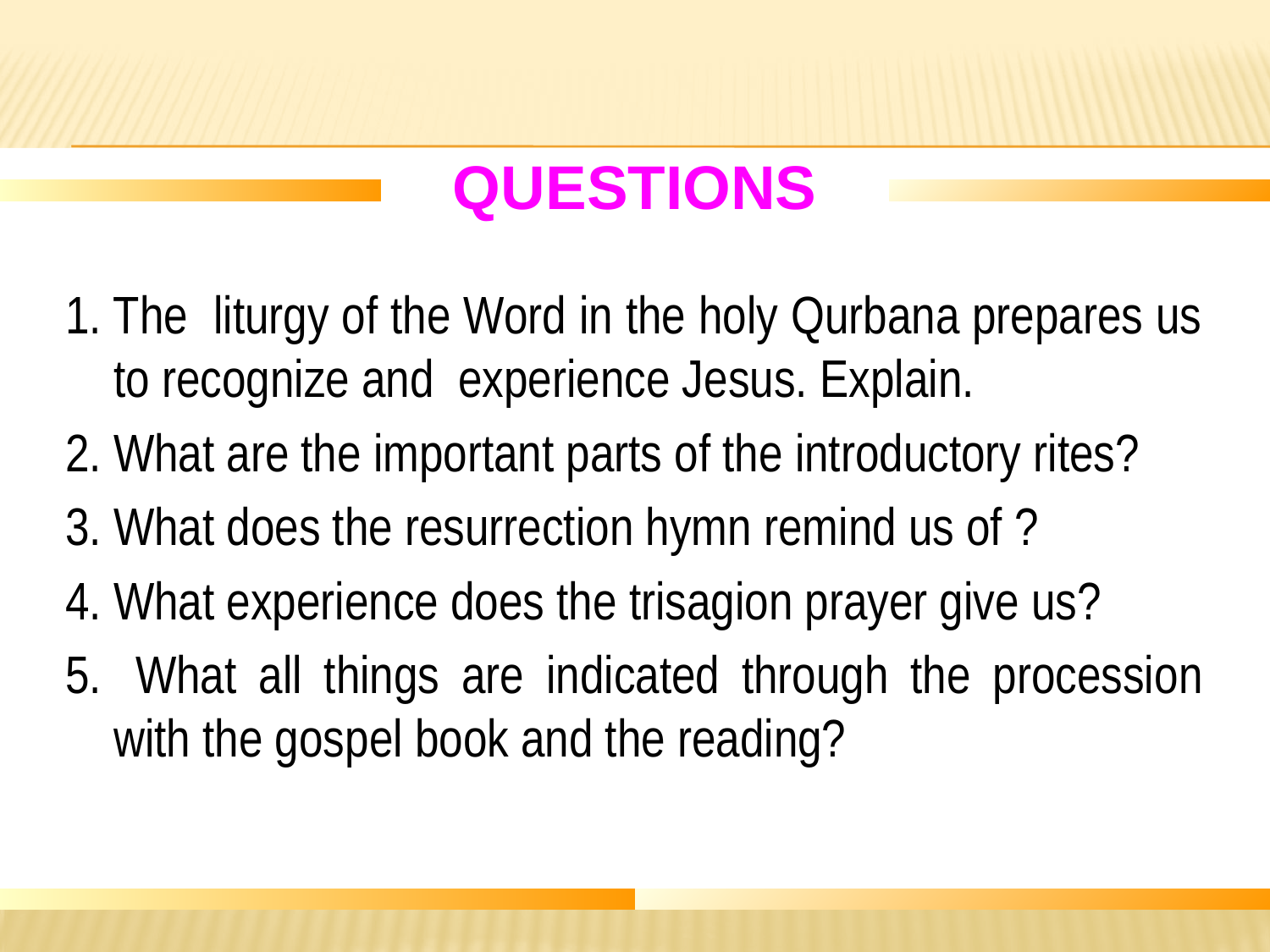

# Questions

1. The  liturgy of the Word in the holy Qurbana prepares us to recognize and  experience Jesus. Explain.
2. What are the important parts of the introductory rites?
3. What does the resurrection hymn remind us of ?
4. What experience does the trisagion prayer give us?
5.	 What all things are indicated through the procession with the gospel book and the reading?